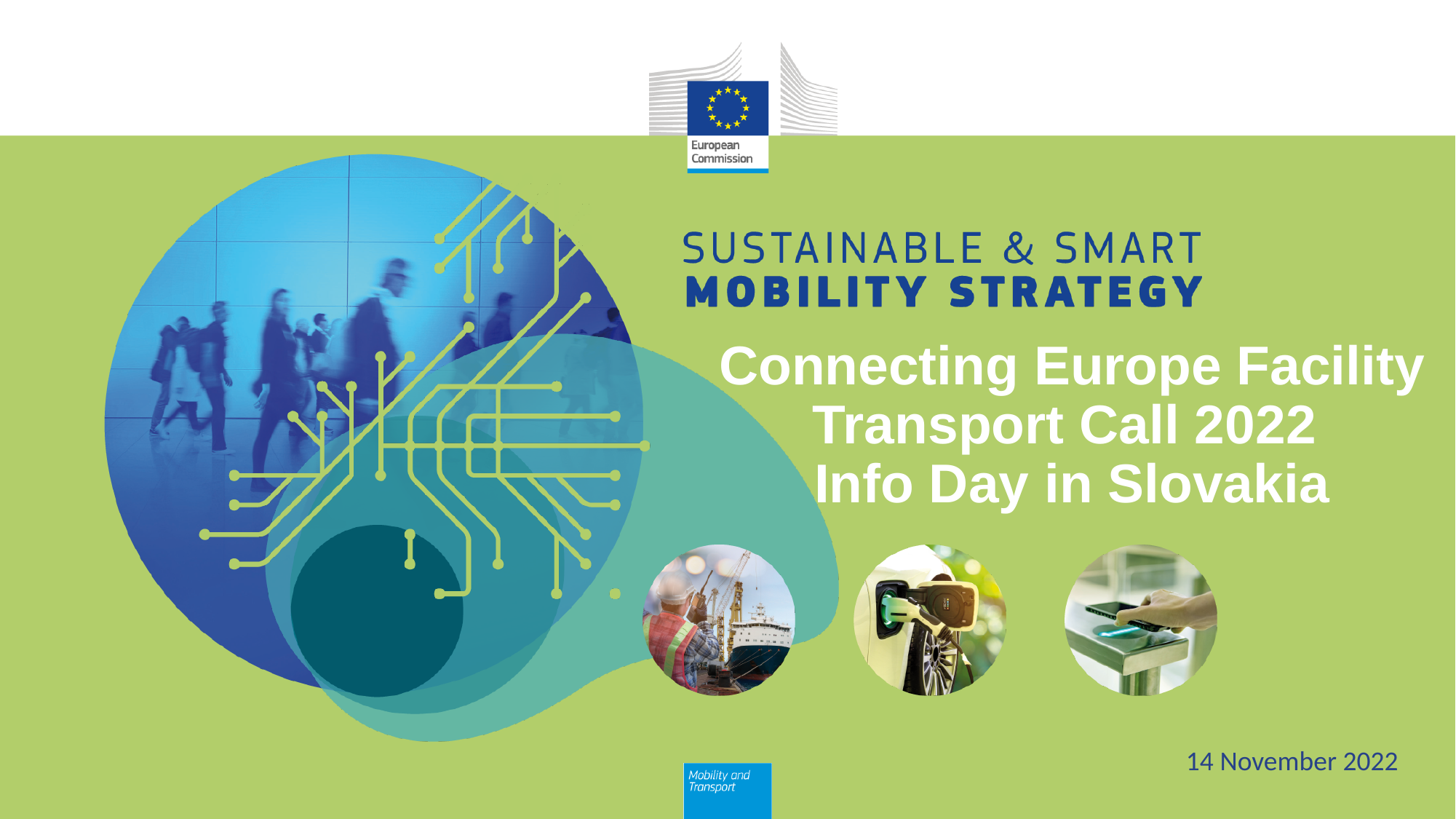

# Connecting Europe Facility Transport Call 2022 Info Day in Slovakia
14 November 2022